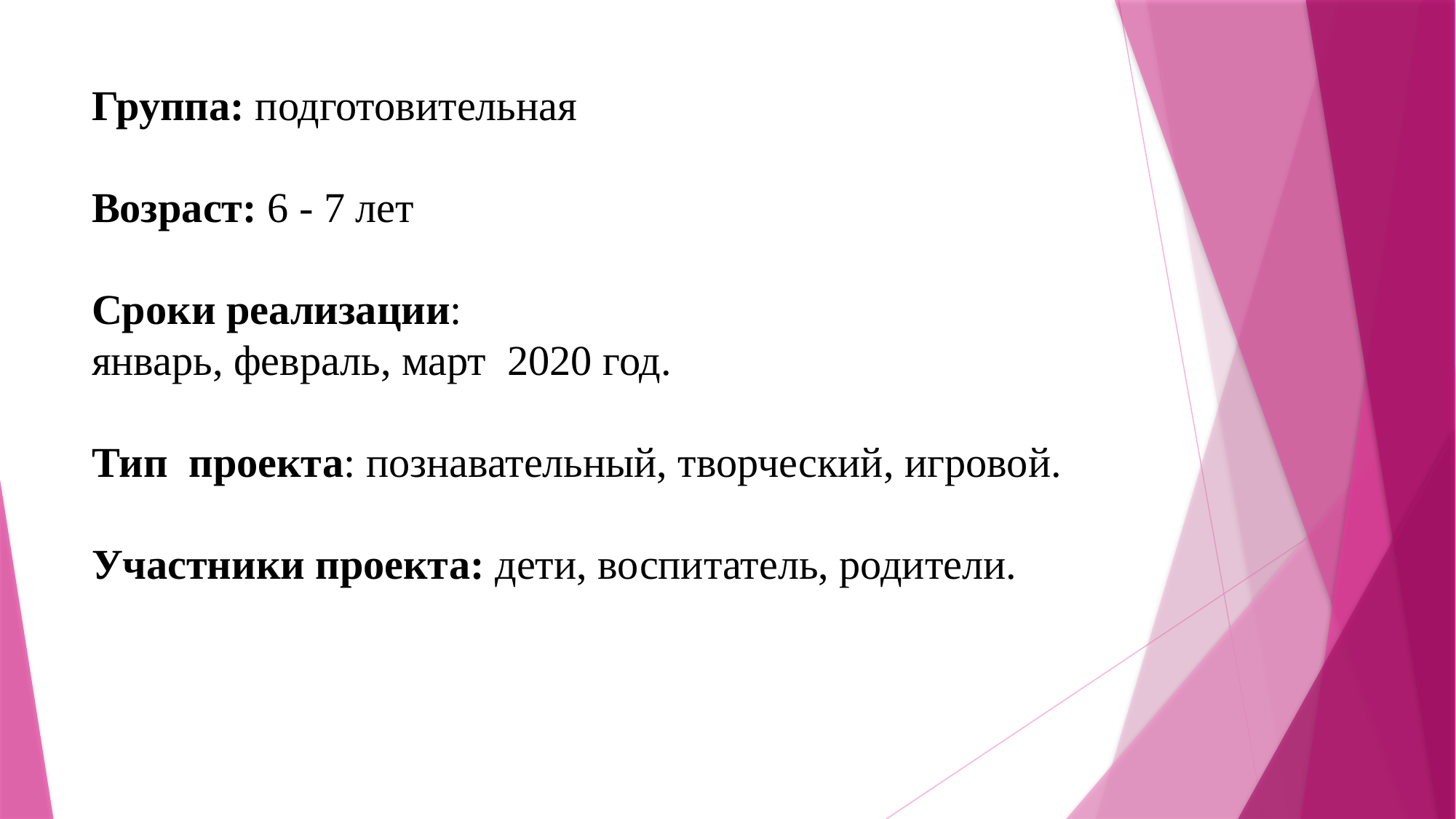

# Группа: подготовительная Возраст: 6 - 7 лет Сроки реализации: январь, февраль, март  2020 год. Тип  проекта: познавательный, творческий, игровой. Участники проекта: дети, воспитатель, родители.